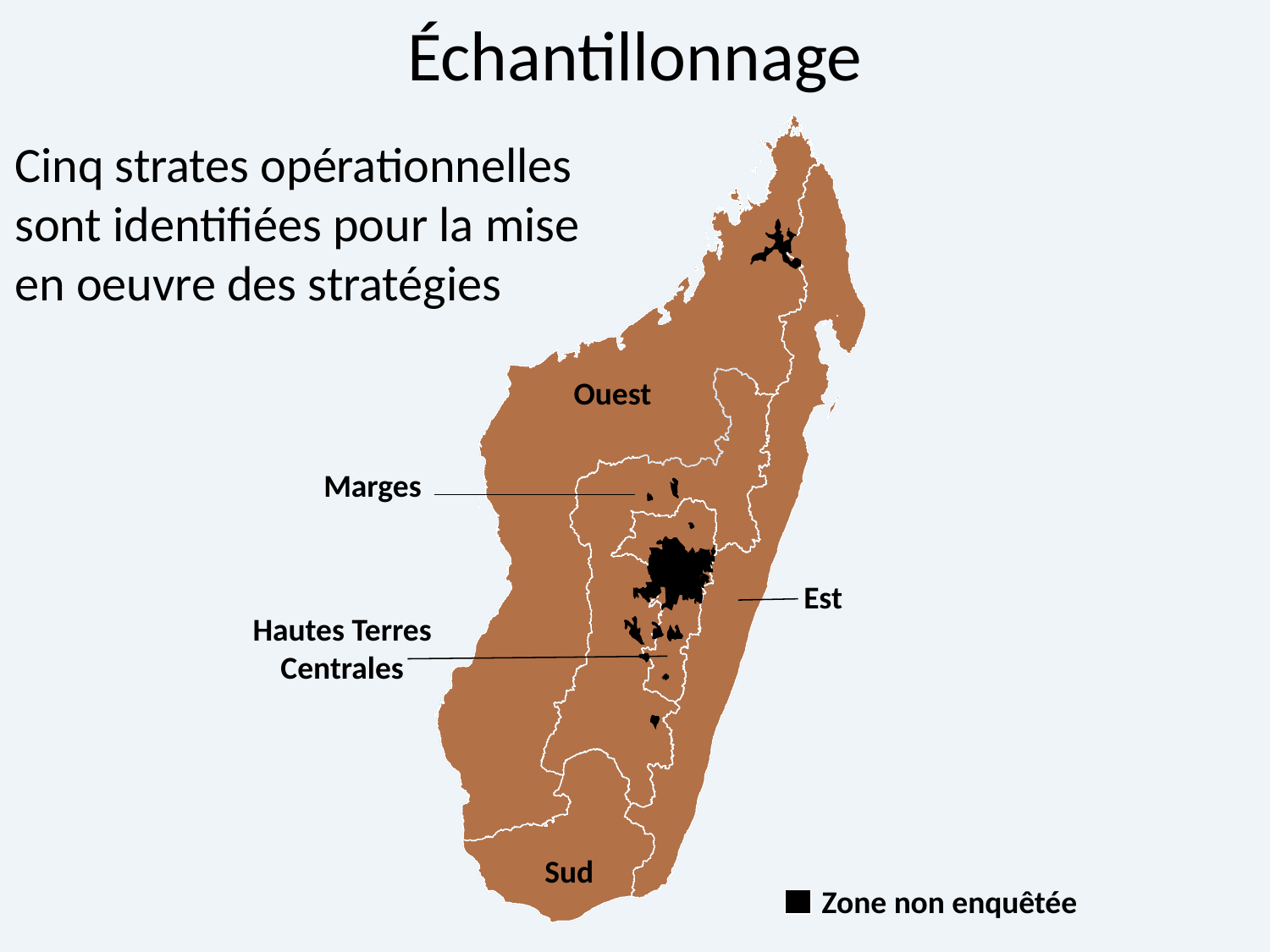

# Échantillonnage

Cinq strates opérationnelles sont identifiées pour la mise en oeuvre des stratégies
Ouest
Marges
Est
Hautes Terres Centrales
Sud
Zone non enquêtée